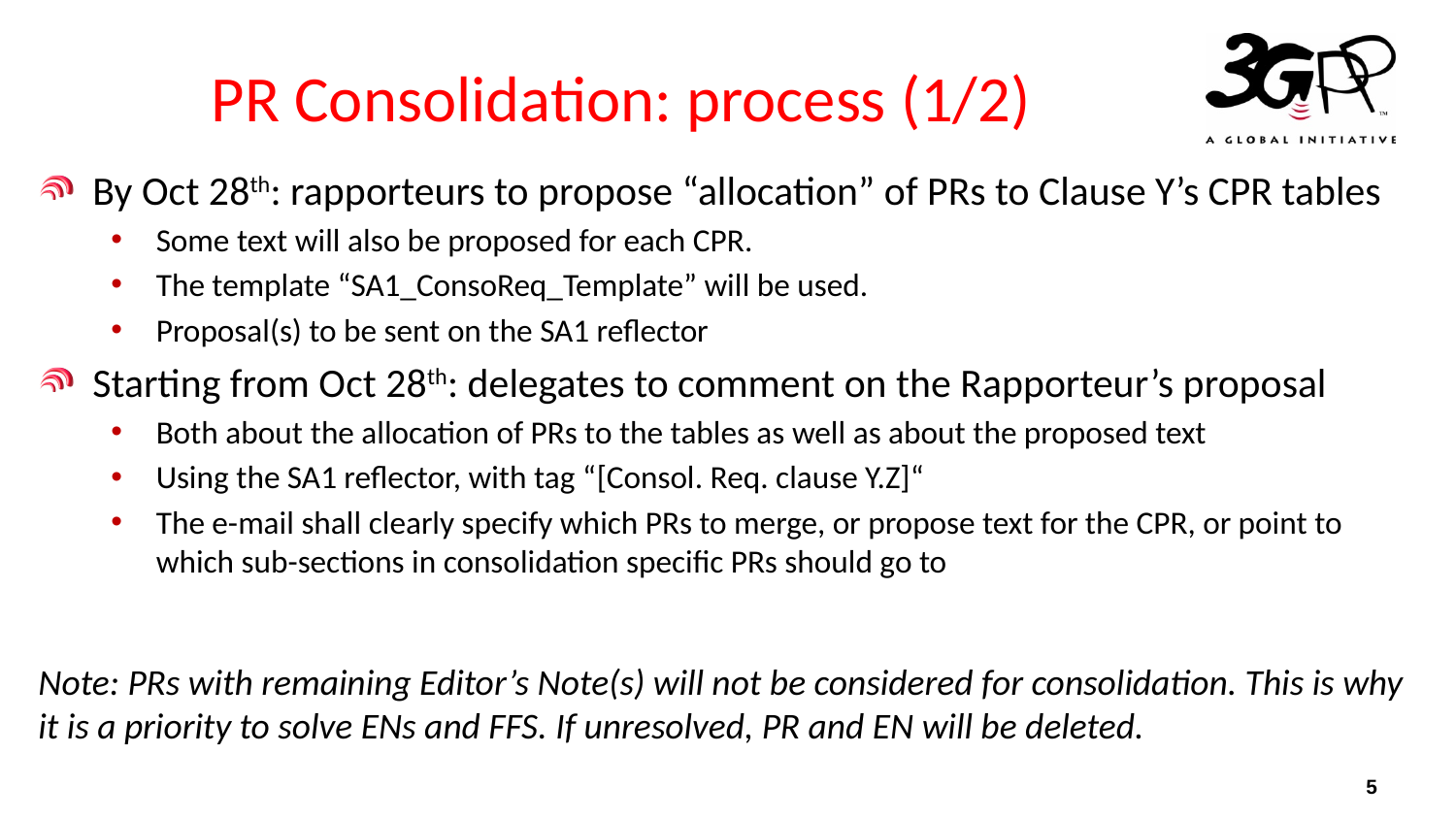

# PR Consolidation: process (1/2)
By Oct 28th: rapporteurs to propose “allocation” of PRs to Clause Y’s CPR tables
Some text will also be proposed for each CPR.
The template “SA1_ConsoReq_Template” will be used.
Proposal(s) to be sent on the SA1 reflector
Starting from Oct 28th: delegates to comment on the Rapporteur’s proposal
Both about the allocation of PRs to the tables as well as about the proposed text
Using the SA1 reflector, with tag “[Consol. Req. clause Y.Z]“
The e-mail shall clearly specify which PRs to merge, or propose text for the CPR, or point to which sub-sections in consolidation specific PRs should go to

Note: PRs with remaining Editor’s Note(s) will not be considered for consolidation. This is why it is a priority to solve ENs and FFS. If unresolved, PR and EN will be deleted.